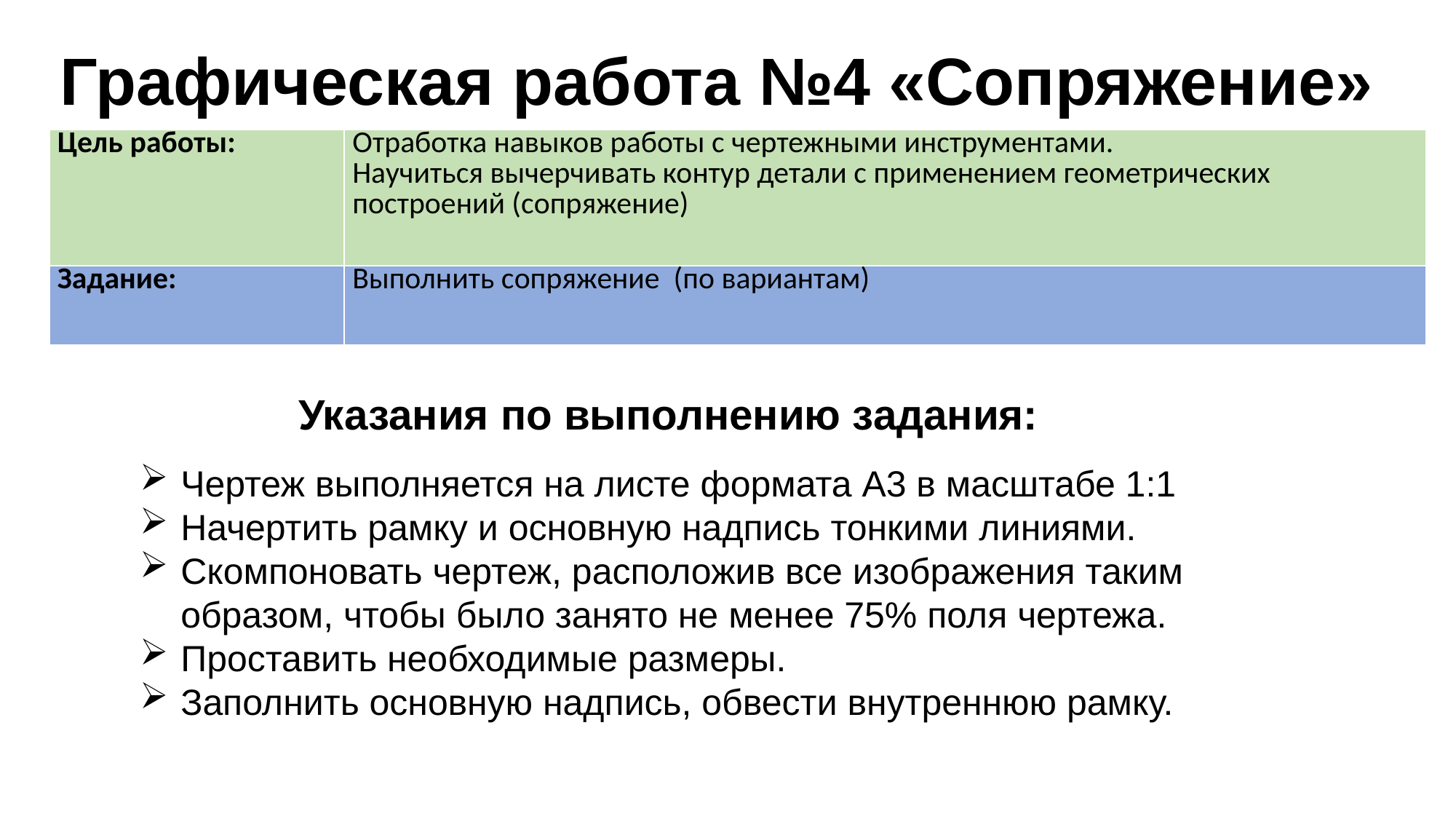

# Графическая работа №4 «Сопряжение»
| Цель работы: | Отработка навыков работы с чертежными инструментами. Научиться вычерчивать контур детали с применением геометрических построений (сопряжение) |
| --- | --- |
| Задание: | Выполнить сопряжение (по вариантам) |
Указания по выполнению задания:

Чертеж выполняется на листе формата А3 в масштабе 1:1
Начертить рамку и основную надпись тонкими линиями.
Скомпоновать чертеж, расположив все изображения таким образом, чтобы было занято не менее 75% поля чертежа.
Проставить необходимые размеры.
Заполнить основную надпись, обвести внутреннюю рамку.